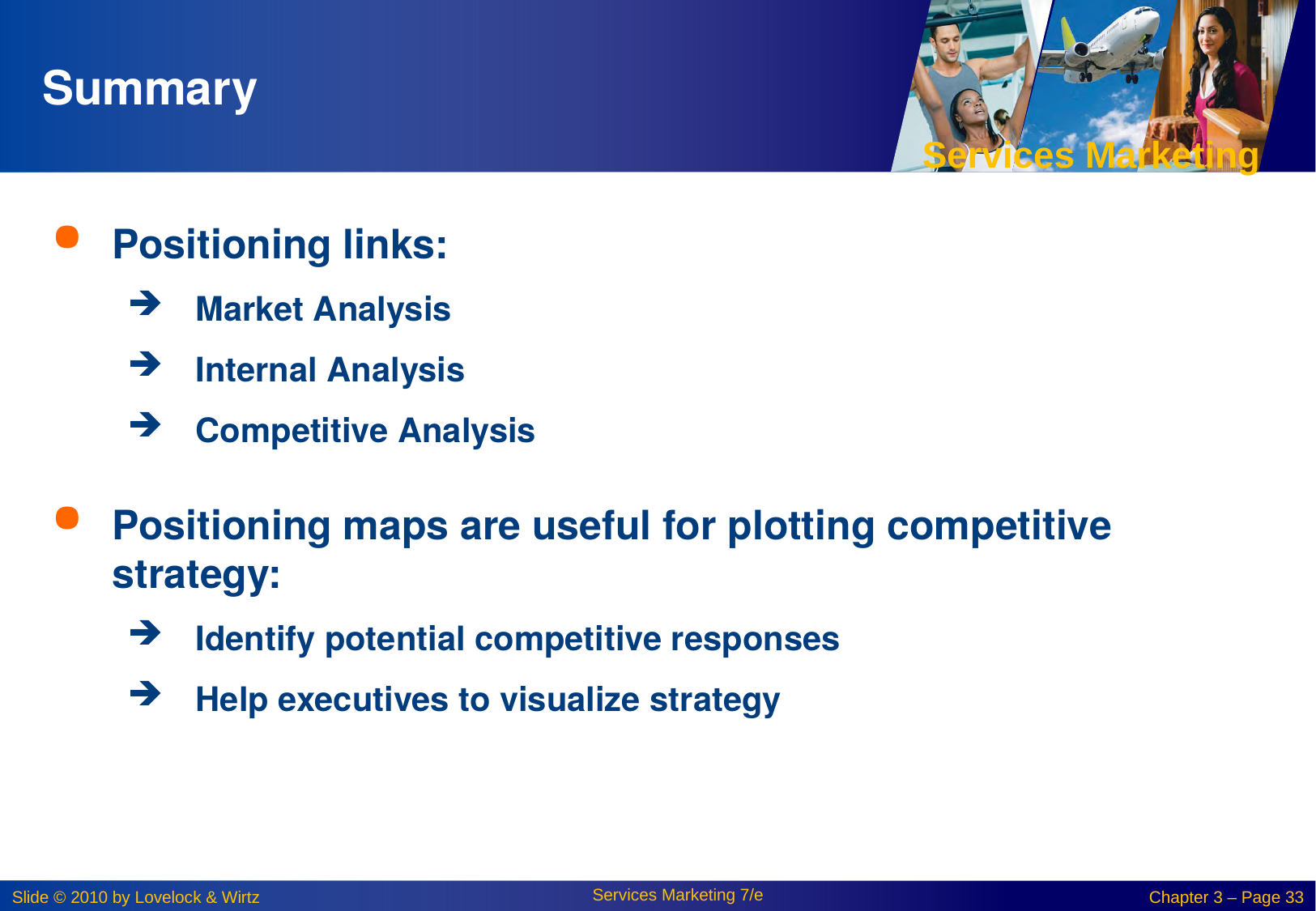

# Summary
Positioning links:
Market Analysis
Internal Analysis
Competitive Analysis
Positioning maps are useful for plotting competitive strategy:
Identify potential competitive responses
Help executives to visualize strategy